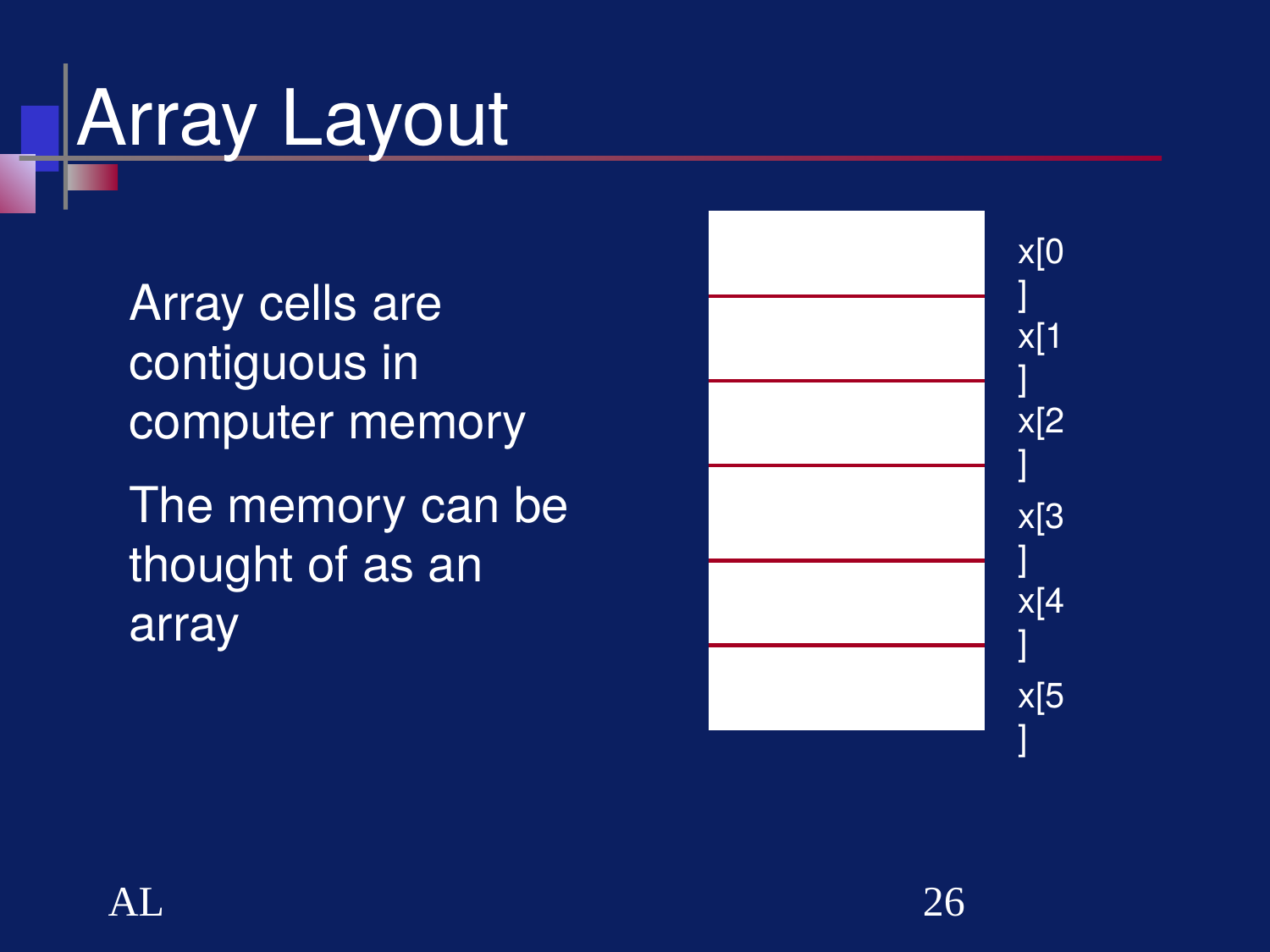

# Array Layout

x[0]
Array cells are contiguous in computer memory
The memory can be thought of as an array
x[1]
x[2]
x[3]
x[4]
x[5]
AL
26